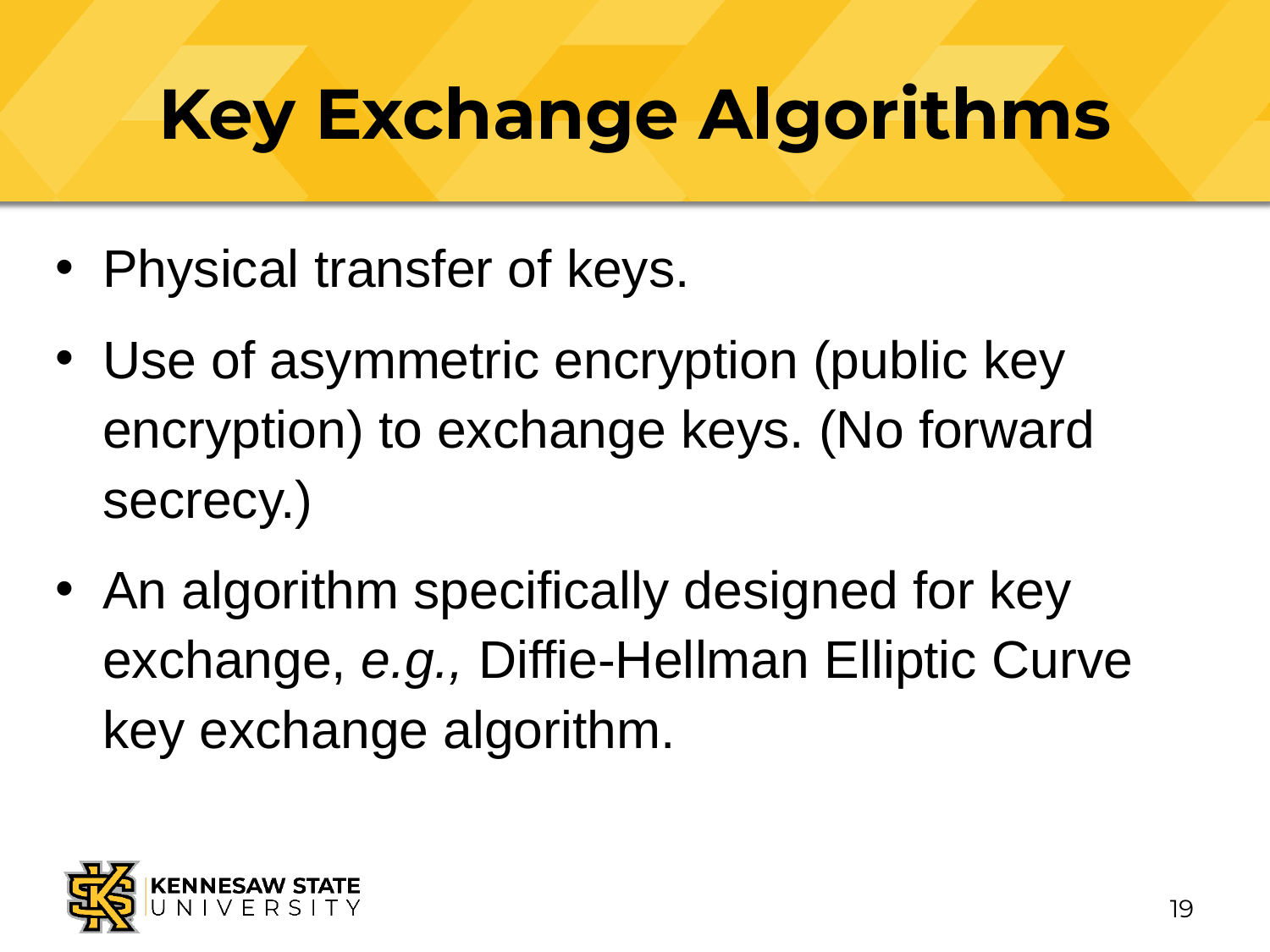

# Key Exchange Algorithms
Physical transfer of keys.
Use of asymmetric encryption (public key encryption) to exchange keys. (No forward secrecy.)
An algorithm specifically designed for key exchange, e.g., Diffie-Hellman Elliptic Curve key exchange algorithm.
19